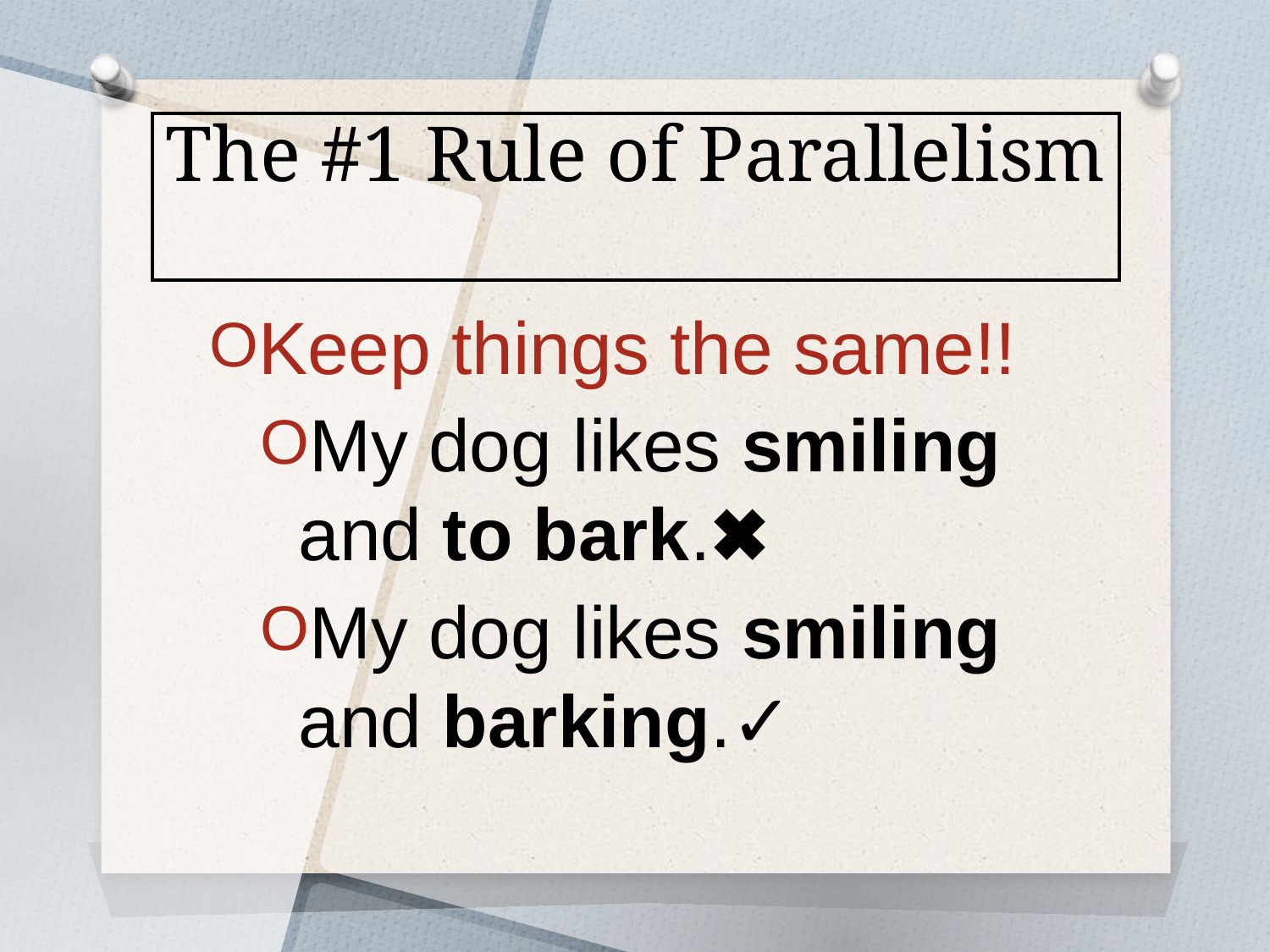

# The #1 Rule of Parallelism
Keep things the same!!
My dog likes smiling and to bark.✖
My dog likes smiling and barking.✓